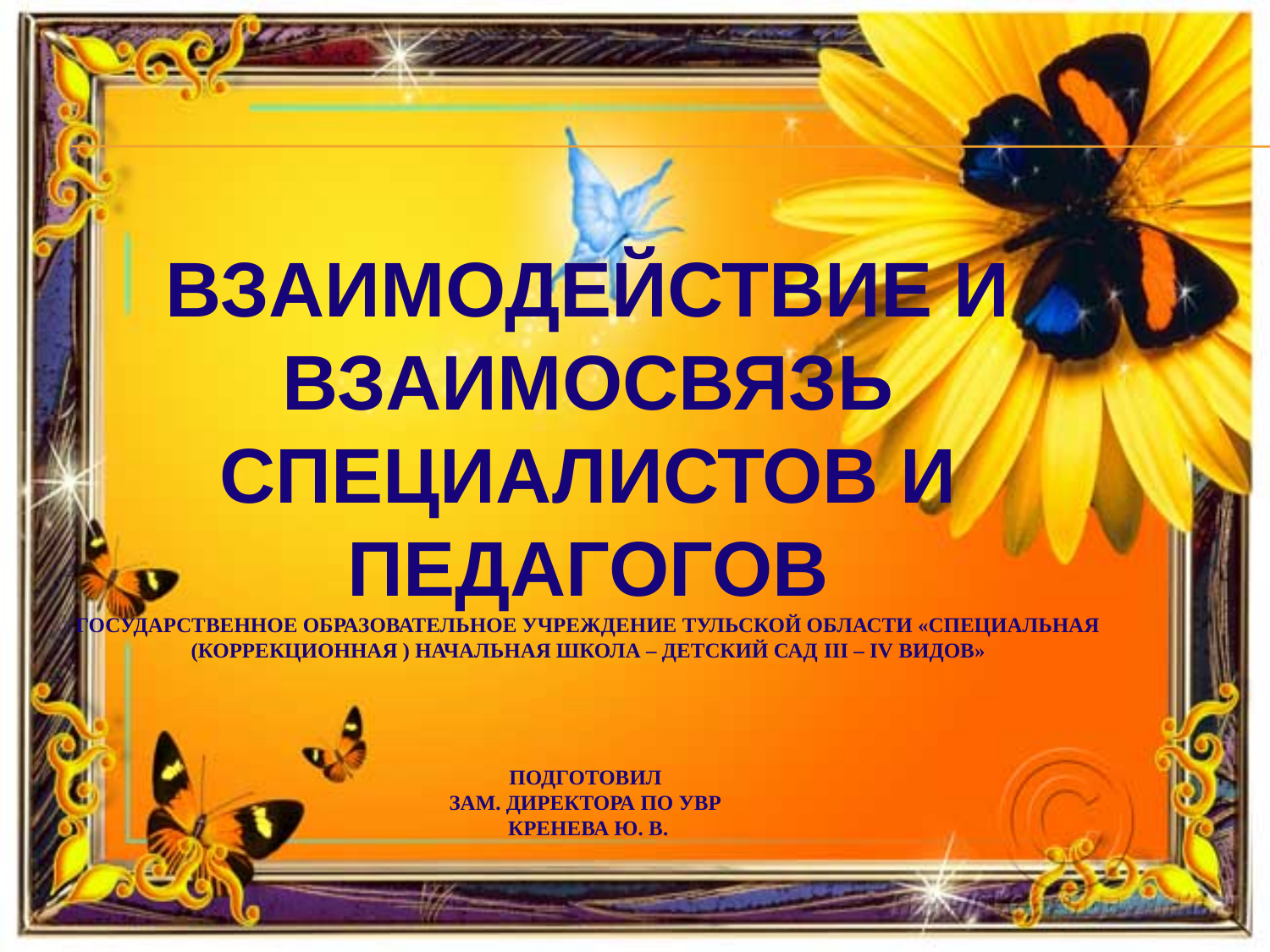

# Взаимодействие и взаимосвязь специалистов и педагогов государственное образовательное учреждение Тульской области «специальная (коррекционная ) начальная школа – детский сад III – IV видов» Подготовил Зам. Директора по УВР Кренева Ю. В.